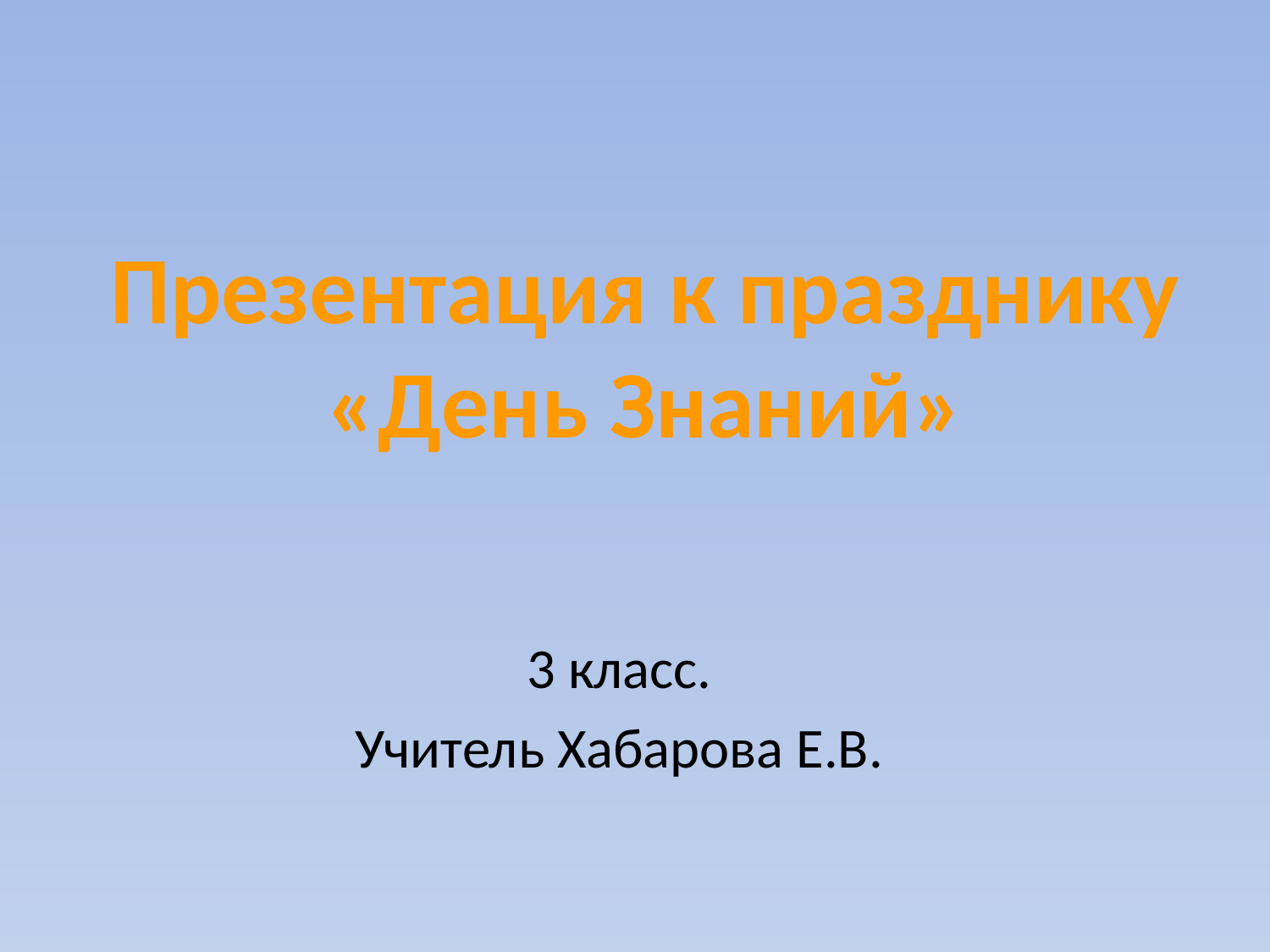

# Презентация к празднику «День Знаний»
3 класс.
Учитель Хабарова Е.В.